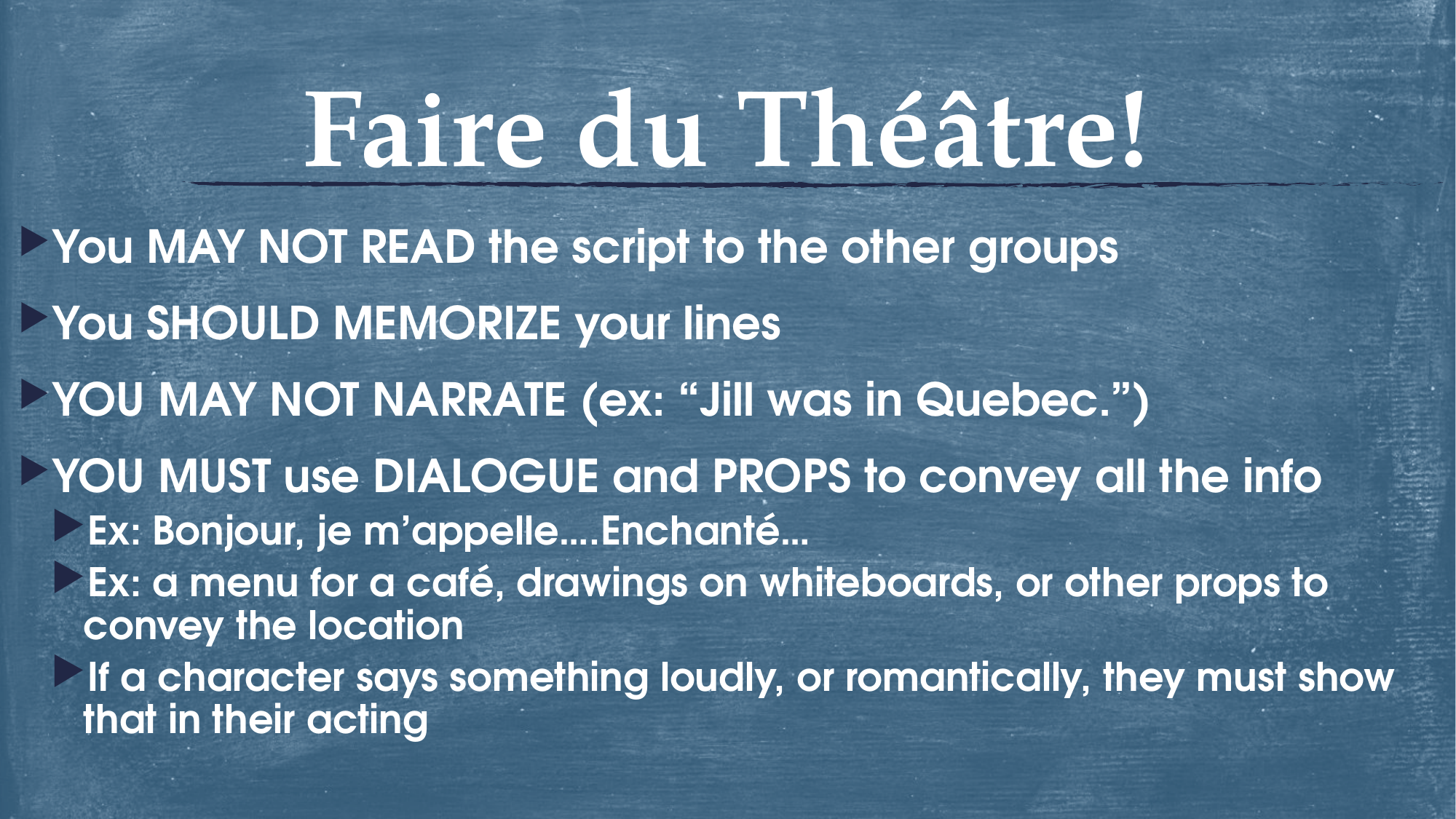

# Faire du Théâtre!
You MAY NOT READ the script to the other groups
You SHOULD MEMORIZE your lines
YOU MAY NOT NARRATE (ex: “Jill was in Quebec.”)
YOU MUST use DIALOGUE and PROPS to convey all the info
Ex: Bonjour, je m’appelle….Enchanté…
Ex: a menu for a café, drawings on whiteboards, or other props to convey the location
If a character says something loudly, or romantically, they must show that in their acting